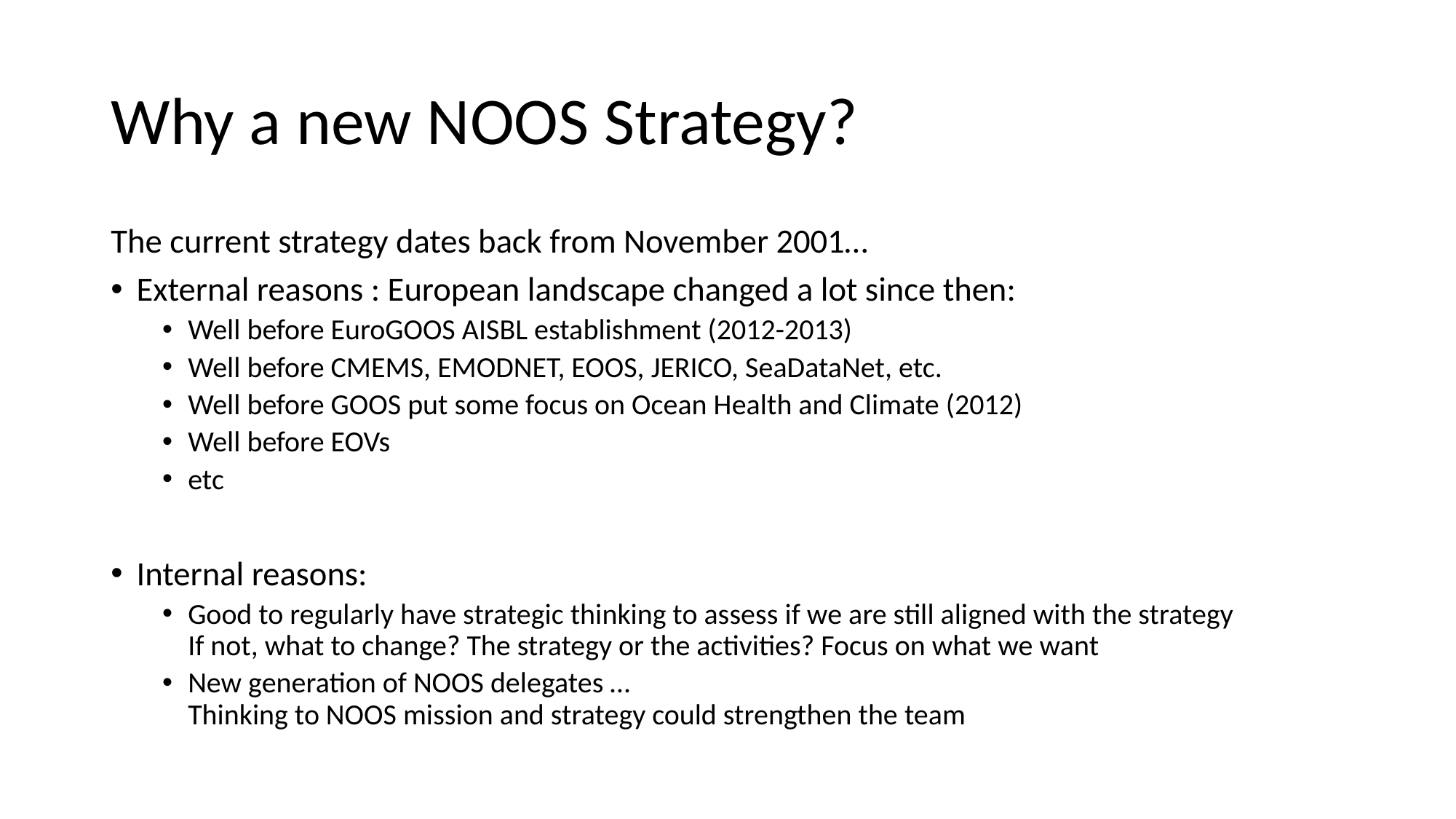

# Why a new NOOS Strategy?
The current strategy dates back from November 2001…
External reasons : European landscape changed a lot since then:
Well before EuroGOOS AISBL establishment (2012-2013)
Well before CMEMS, EMODNET, EOOS, JERICO, SeaDataNet, etc.
Well before GOOS put some focus on Ocean Health and Climate (2012)
Well before EOVs
etc

Internal reasons:
Good to regularly have strategic thinking to assess if we are still aligned with the strategy
If not, what to change? The strategy or the activities? Focus on what we want
New generation of NOOS delegates …
Thinking to NOOS mission and strategy could strengthen the team